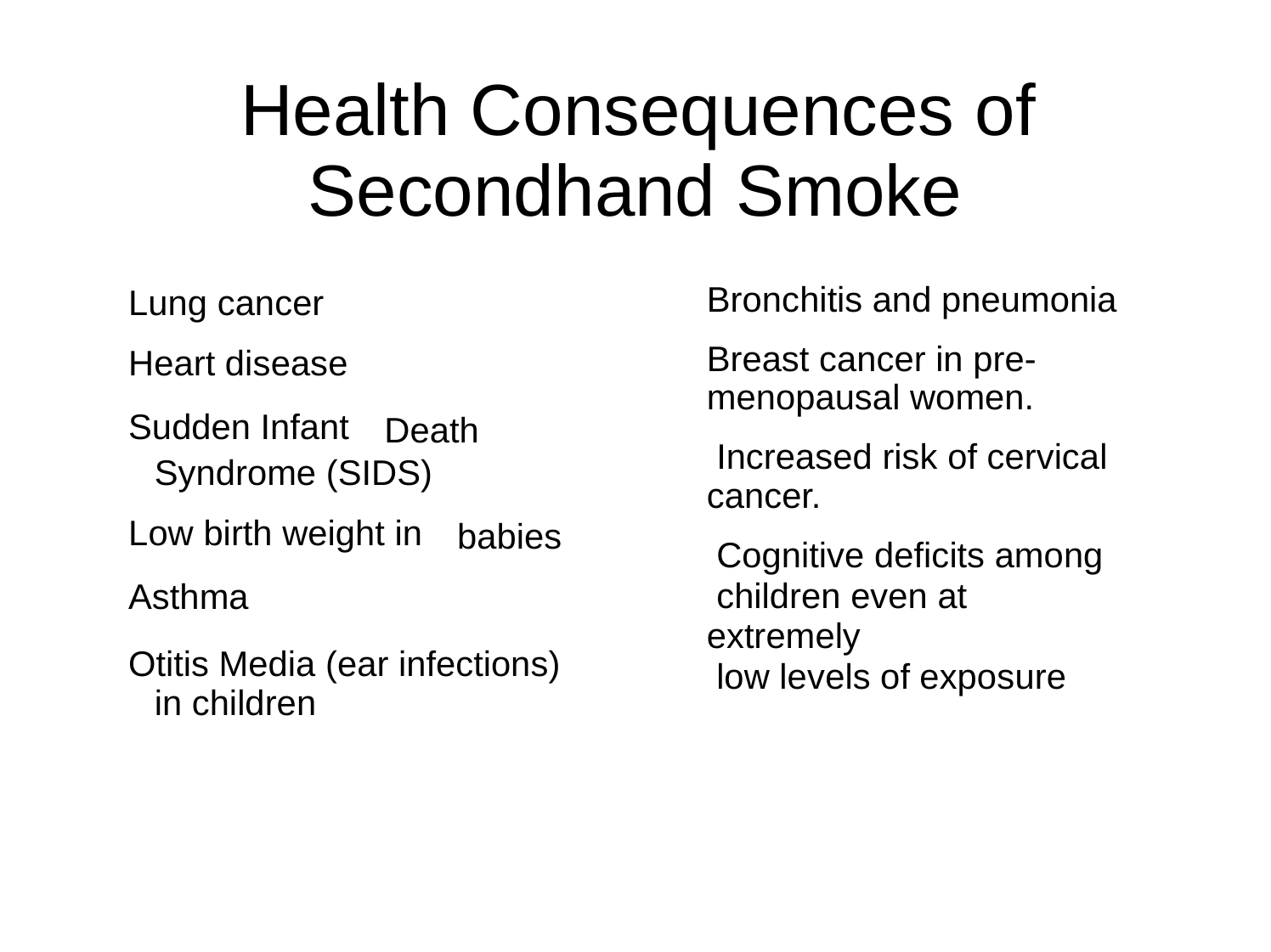

Health Consequences of
Secondhand Smoke
Bronchitis and pneumonia
Breast cancer in pre- menopausal women.
Increased risk of cervical cancer.
Cognitive deficits among
children even at extremely
low levels of exposure
   Lung cancer
   Heart disease
   Sudden Infant


Death

Syndrome (SIDS)
   Low birth weight in
   Asthma
babies

   Otitis Media (ear infections)
in children